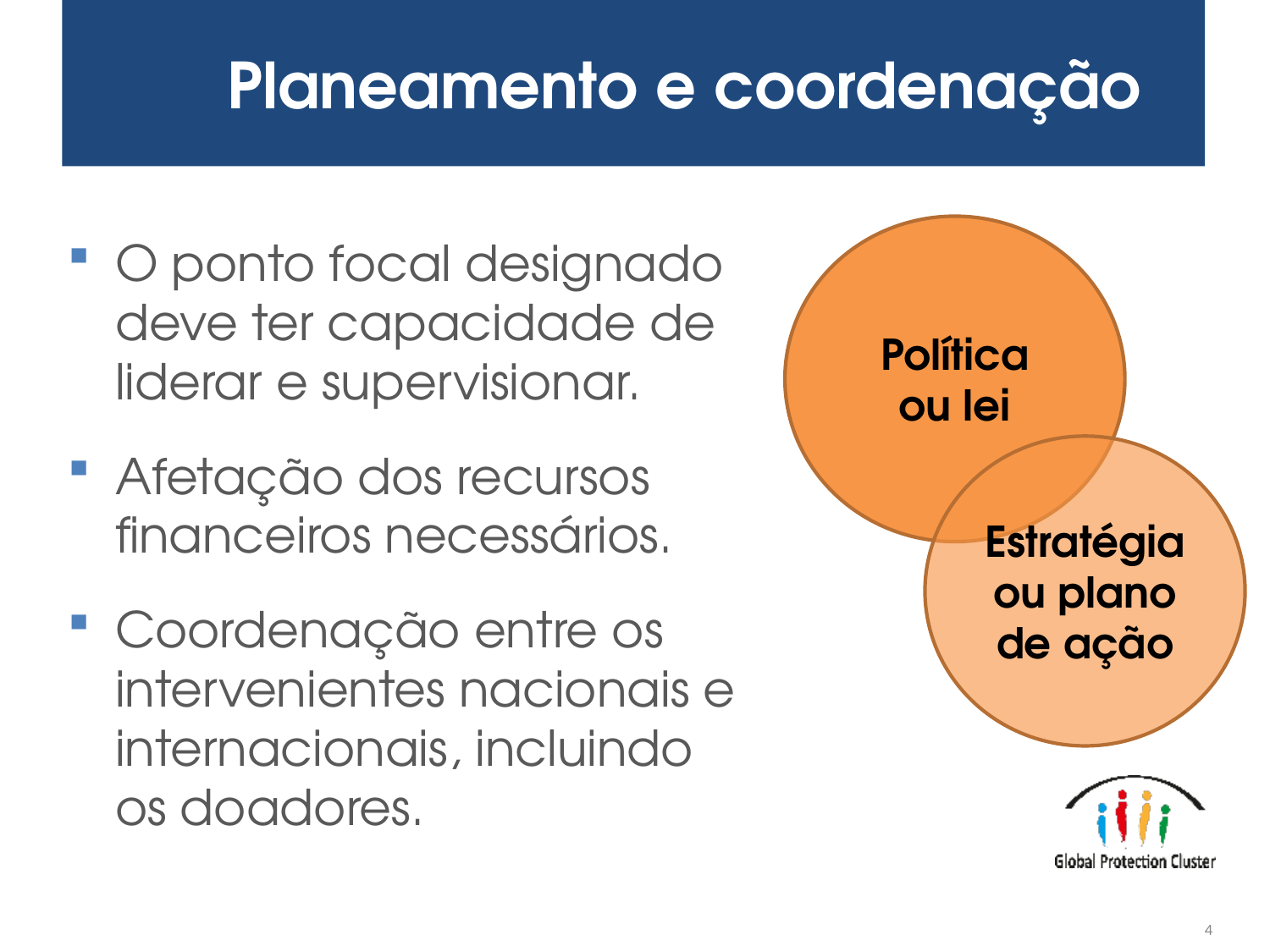

# Planeamento e coordenação
Política
ou lei
O ponto focal designado deve ter capacidade de liderar e supervisionar.
Afetação dos recursos financeiros necessários.
Coordenação entre os intervenientes nacionais e internacionais, incluindo os doadores.
Estratégia ou plano de ação